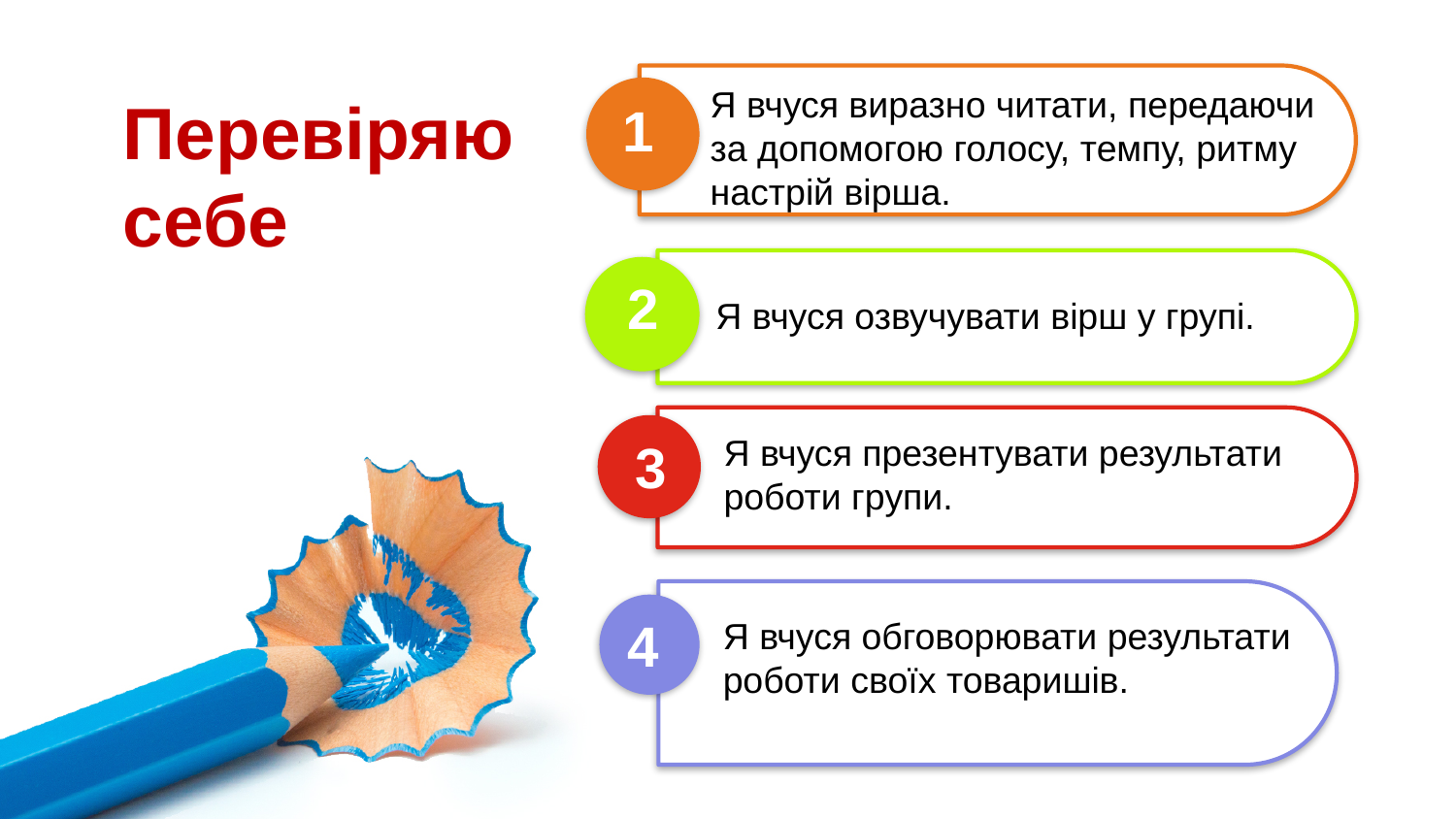

Я вчуся виразно читати, передаючи
за допомогою голосу, темпу, ритму
настрій вірша.

Перевіряю себе

1

2
Я вчуся озвучувати вірш у групі.

Я вчуся презентувати результати роботи групи.

3

4
Я вчуся обговорювати результати роботи своїх товаришів.